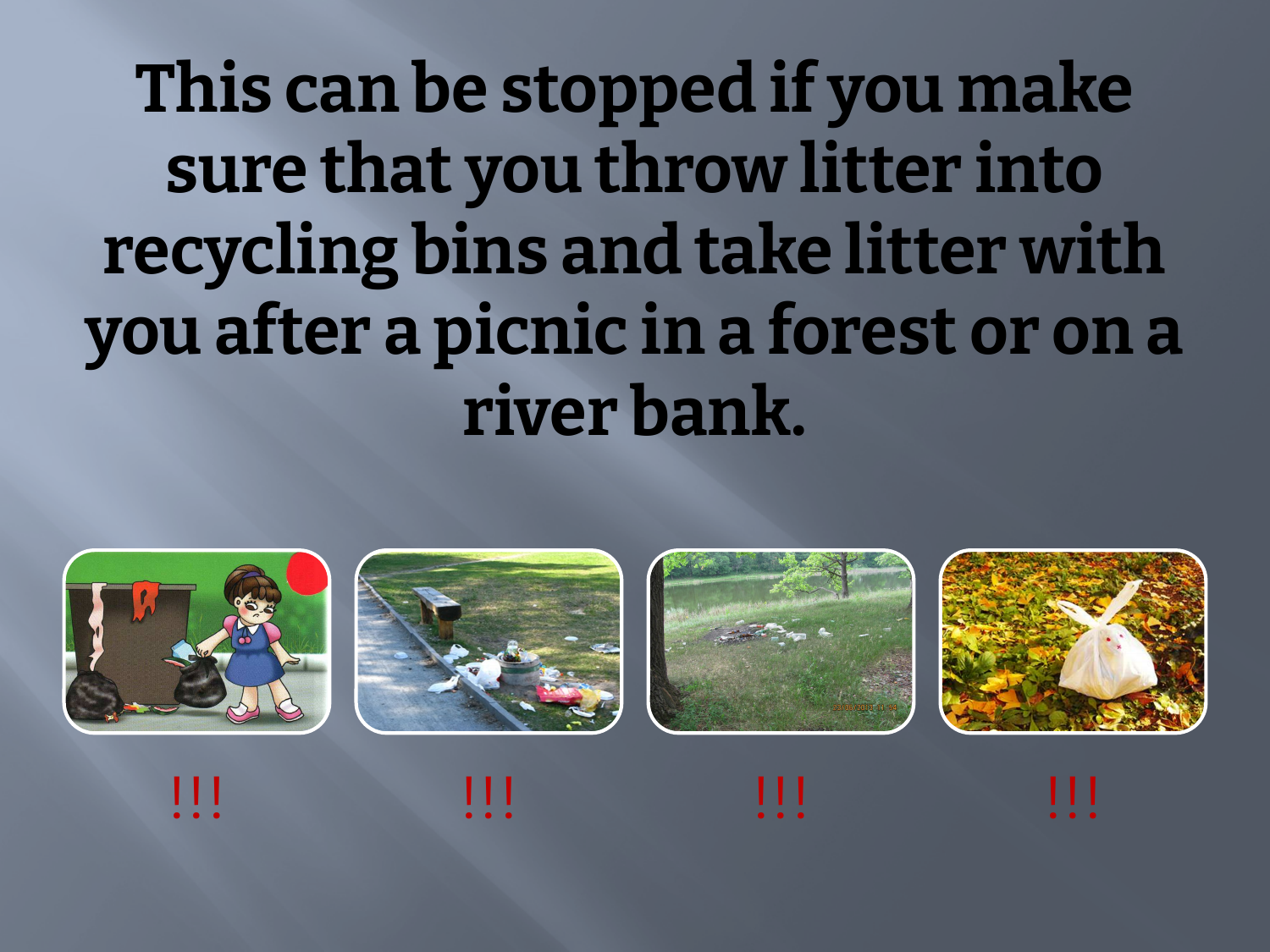

# This can be stopped if you make sure that you throw litter into recycling bins and take litter with you after a picnic in a forest or on a river bank.
!!!
!!!
!!!
!!!